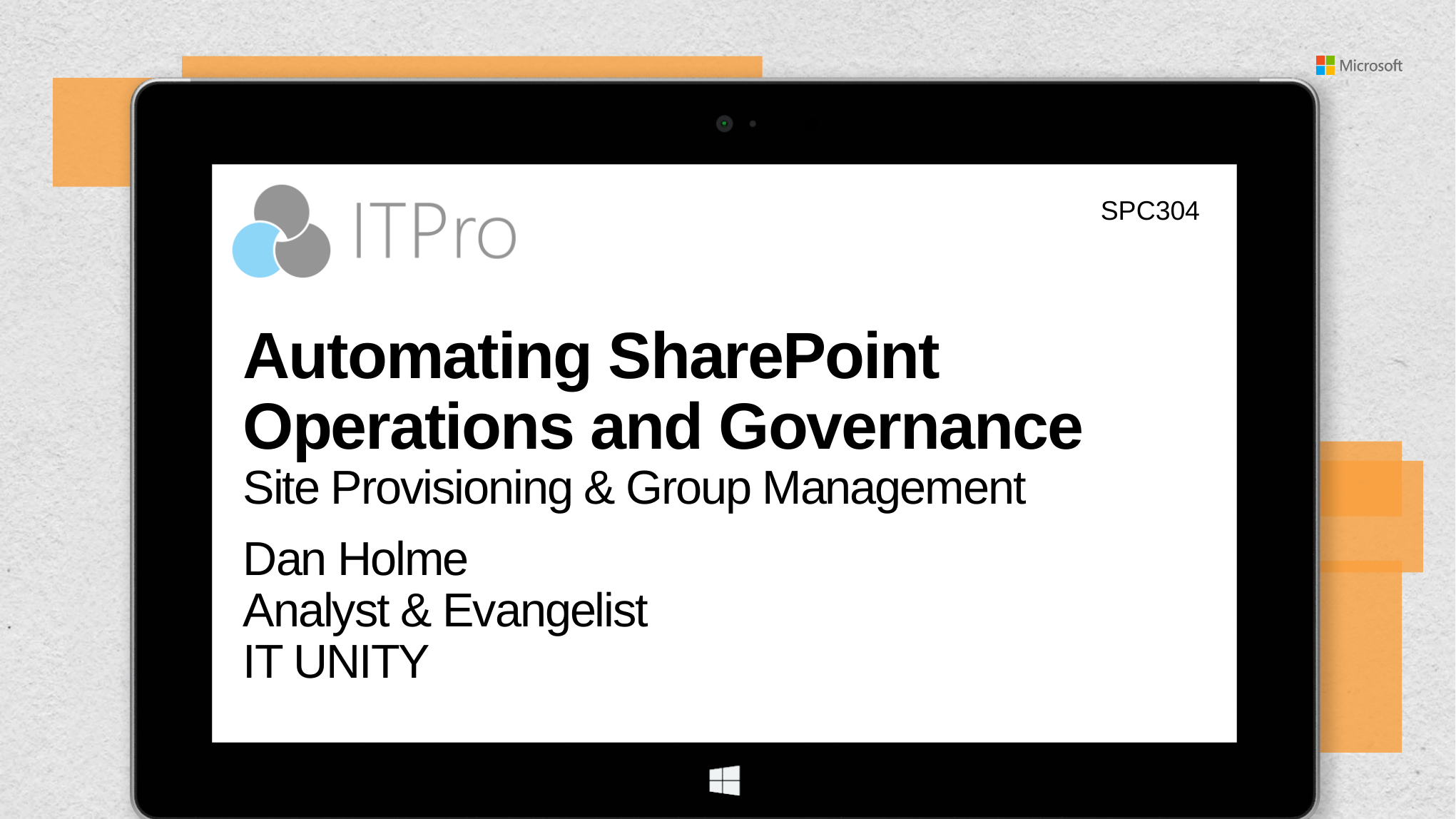

SPC304
# Automating SharePoint Operations and Governance Site Provisioning & Group Management
Dan Holme
Analyst & Evangelist
IT UNITY